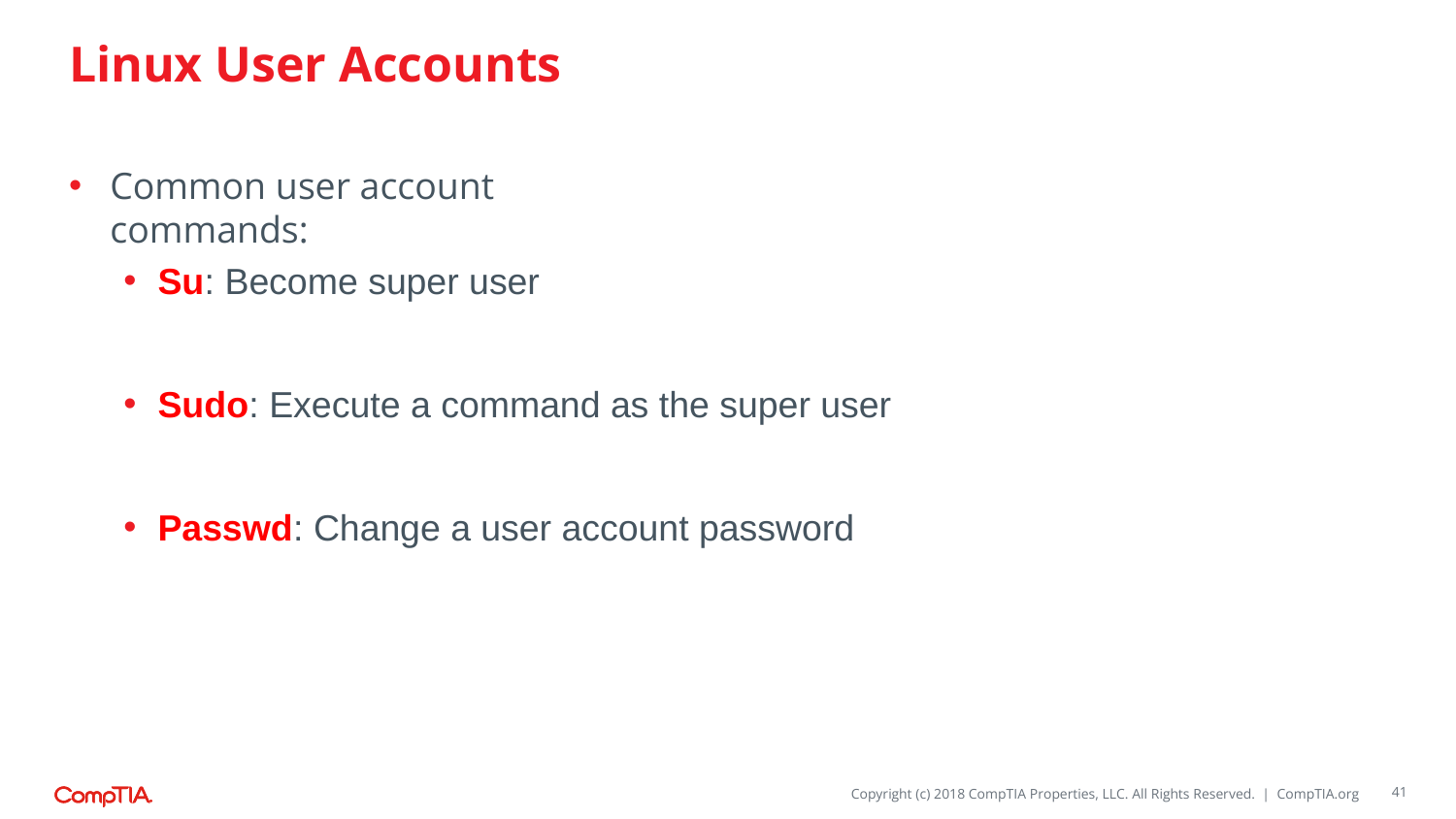

# Linux User Accounts
Common user account
commands:
Su: Become super user

Sudo: Execute a command as the super user

Passwd: Change a user account password
41